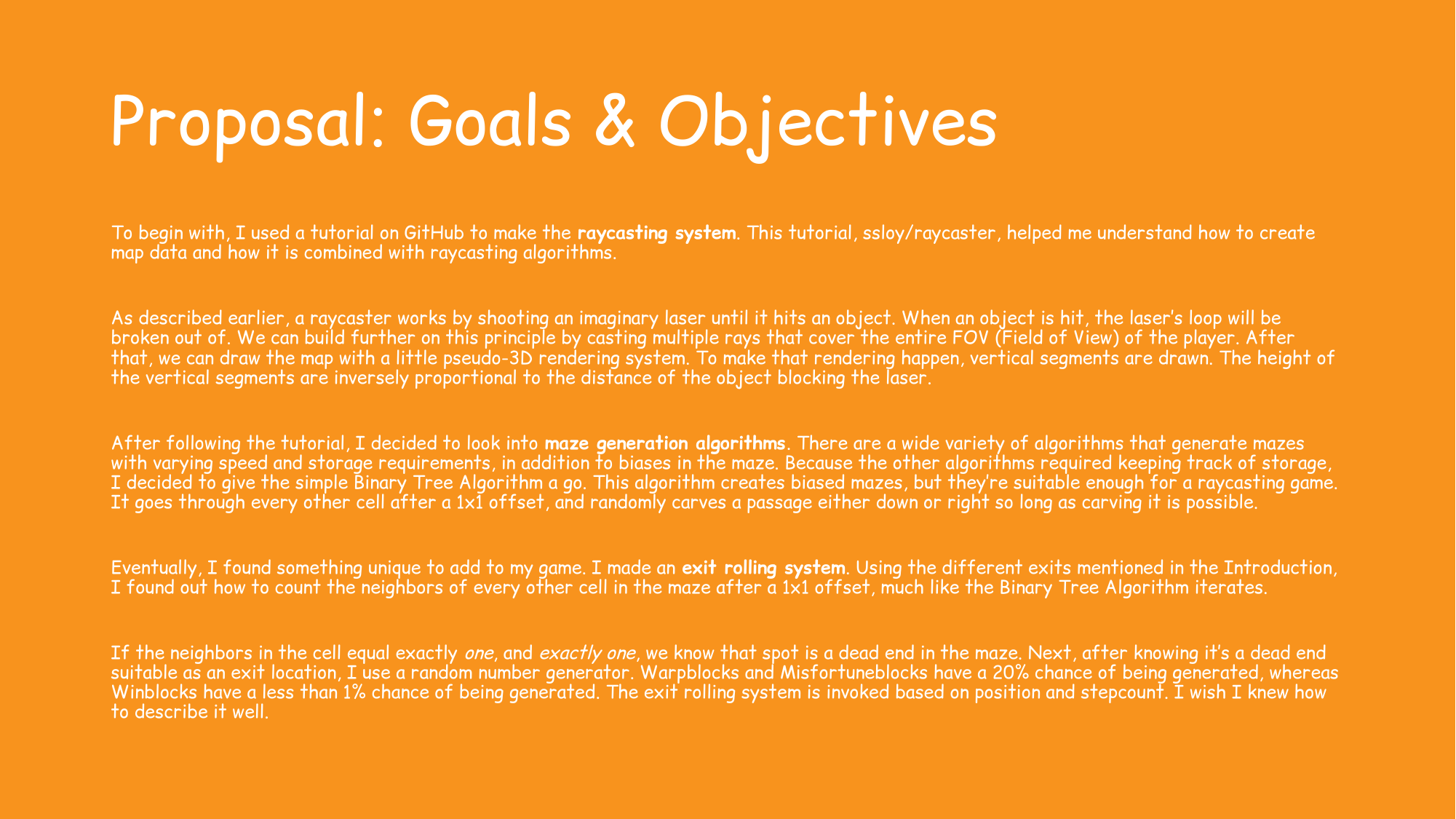

# Proposal: Goals & Objectives
To begin with, I used a tutorial on GitHub to make the raycasting system. This tutorial, ssloy/raycaster, helped me understand how to create map data and how it is combined with raycasting algorithms.

As described earlier, a raycaster works by shooting an imaginary laser until it hits an object. When an object is hit, the laser’s loop will be broken out of. We can build further on this principle by casting multiple rays that cover the entire FOV (Field of View) of the player. After that, we can draw the map with a little pseudo-3D rendering system. To make that rendering happen, vertical segments are drawn. The height of the vertical segments are inversely proportional to the distance of the object blocking the laser.

After following the tutorial, I decided to look into maze generation algorithms. There are a wide variety of algorithms that generate mazes with varying speed and storage requirements, in addition to biases in the maze. Because the other algorithms required keeping track of storage, I decided to give the simple Binary Tree Algorithm a go. This algorithm creates biased mazes, but they’re suitable enough for a raycasting game. It goes through every other cell after a 1x1 offset, and randomly carves a passage either down or right so long as carving it is possible.

Eventually, I found something unique to add to my game. I made an exit rolling system. Using the different exits mentioned in the Introduction, I found out how to count the neighbors of every other cell in the maze after a 1x1 offset, much like the Binary Tree Algorithm iterates.

If the neighbors in the cell equal exactly one, and exactly one, we know that spot is a dead end in the maze. Next, after knowing it’s a dead end suitable as an exit location, I use a random number generator. Warpblocks and Misfortuneblocks have a 20% chance of being generated, whereas Winblocks have a less than 1% chance of being generated. The exit rolling system is invoked based on position and stepcount. I wish I knew how to describe it well.